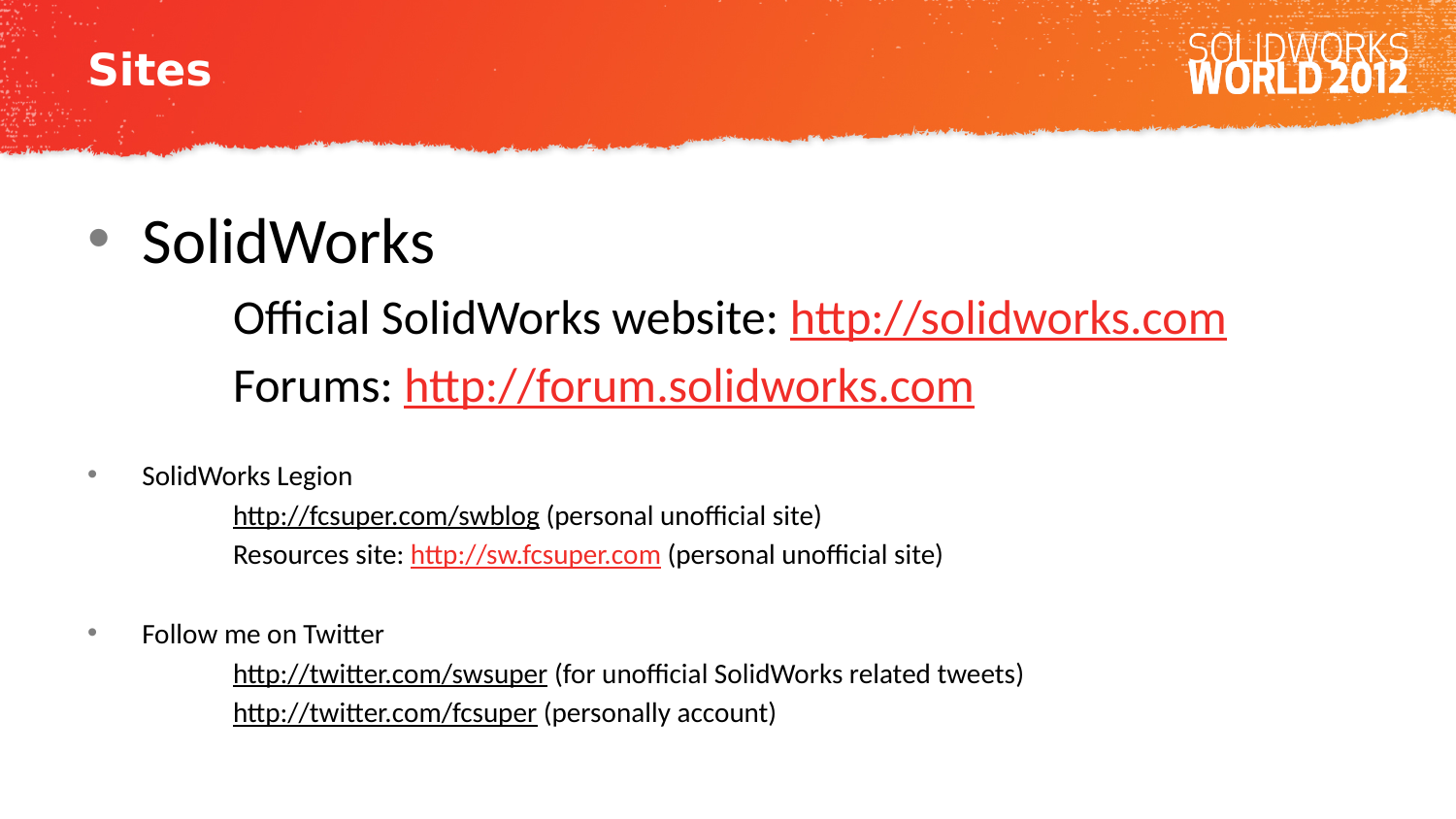

# Sites
SolidWorks
Official SolidWorks website: http://solidworks.com
Forums: http://forum.solidworks.com

SolidWorks Legion
http://fcsuper.com/swblog (personal unofficial site)
Resources site: http://sw.fcsuper.com (personal unofficial site)

Follow me on Twitter
http://twitter.com/swsuper (for unofficial SolidWorks related tweets)
http://twitter.com/fcsuper (personally account)